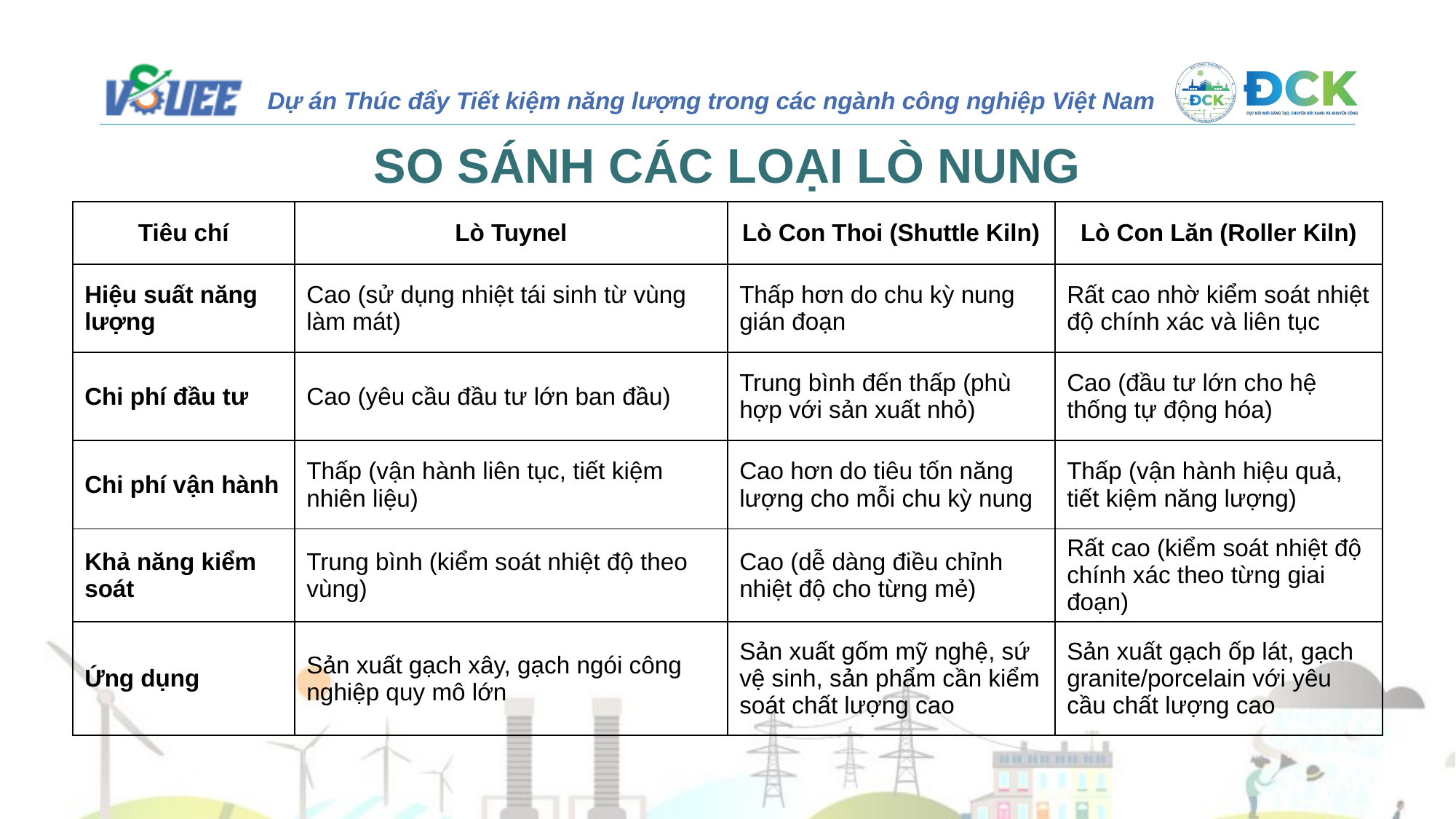

SO SÁNH CÁC LOẠI LÒ NUNG
| Tiêu chí | Lò Tuynel | Lò Con Thoi (Shuttle Kiln) | Lò Con Lăn (Roller Kiln) |
| --- | --- | --- | --- |
| Hiệu suất năng lượng | Cao (sử dụng nhiệt tái sinh từ vùng làm mát) | Thấp hơn do chu kỳ nung gián đoạn | Rất cao nhờ kiểm soát nhiệt độ chính xác và liên tục |
| Chi phí đầu tư | Cao (yêu cầu đầu tư lớn ban đầu) | Trung bình đến thấp (phù hợp với sản xuất nhỏ) | Cao (đầu tư lớn cho hệ thống tự động hóa) |
| Chi phí vận hành | Thấp (vận hành liên tục, tiết kiệm nhiên liệu) | Cao hơn do tiêu tốn năng lượng cho mỗi chu kỳ nung | Thấp (vận hành hiệu quả, tiết kiệm năng lượng) |
| Khả năng kiểm soát | Trung bình (kiểm soát nhiệt độ theo vùng) | Cao (dễ dàng điều chỉnh nhiệt độ cho từng mẻ) | Rất cao (kiểm soát nhiệt độ chính xác theo từng giai đoạn) |
| Ứng dụng | Sản xuất gạch xây, gạch ngói công nghiệp quy mô lớn | Sản xuất gốm mỹ nghệ, sứ vệ sinh, sản phẩm cần kiểm soát chất lượng cao | Sản xuất gạch ốp lát, gạch granite/porcelain với yêu cầu chất lượng cao |